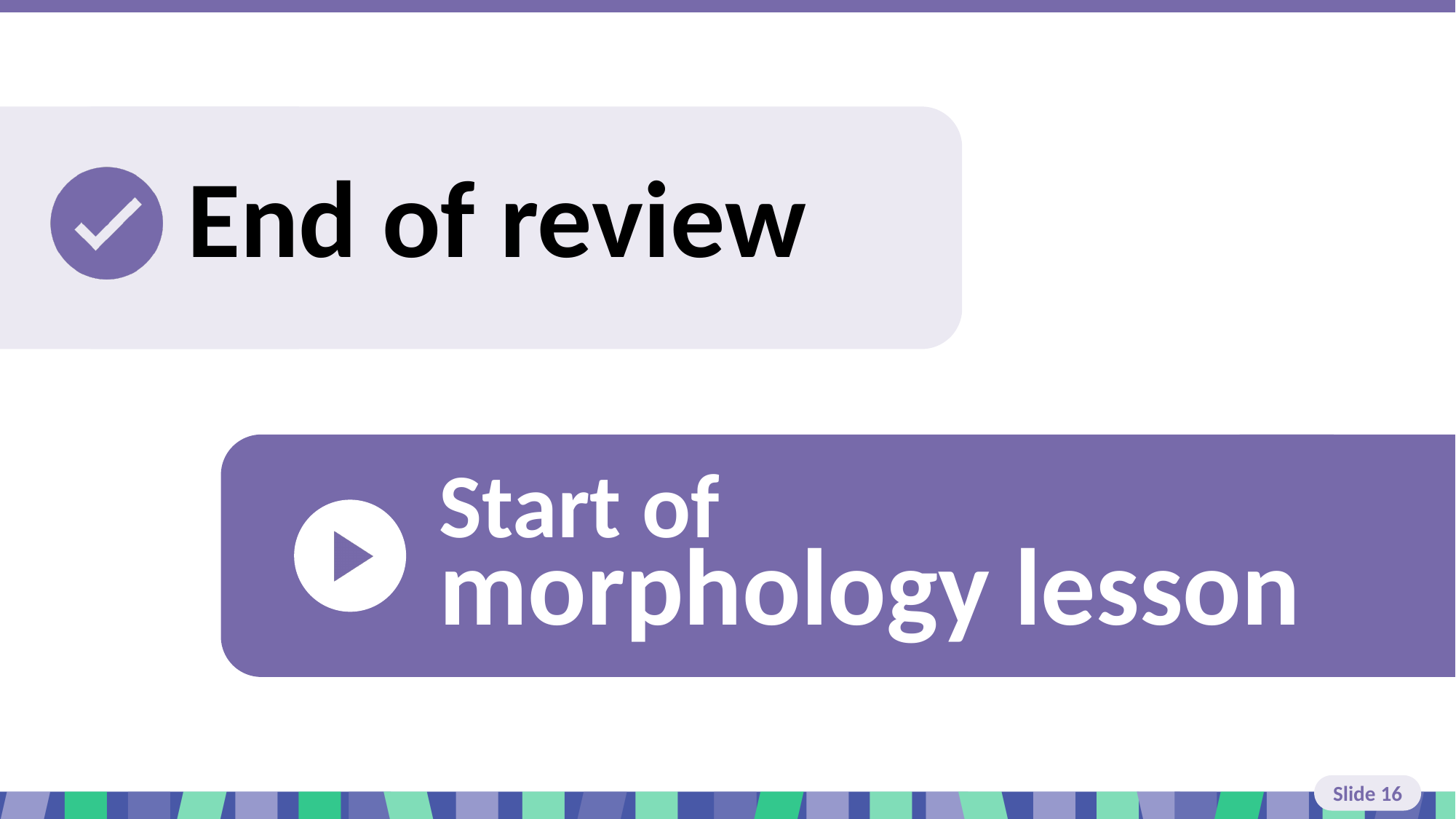

Slide 16 End of review, start of lesson